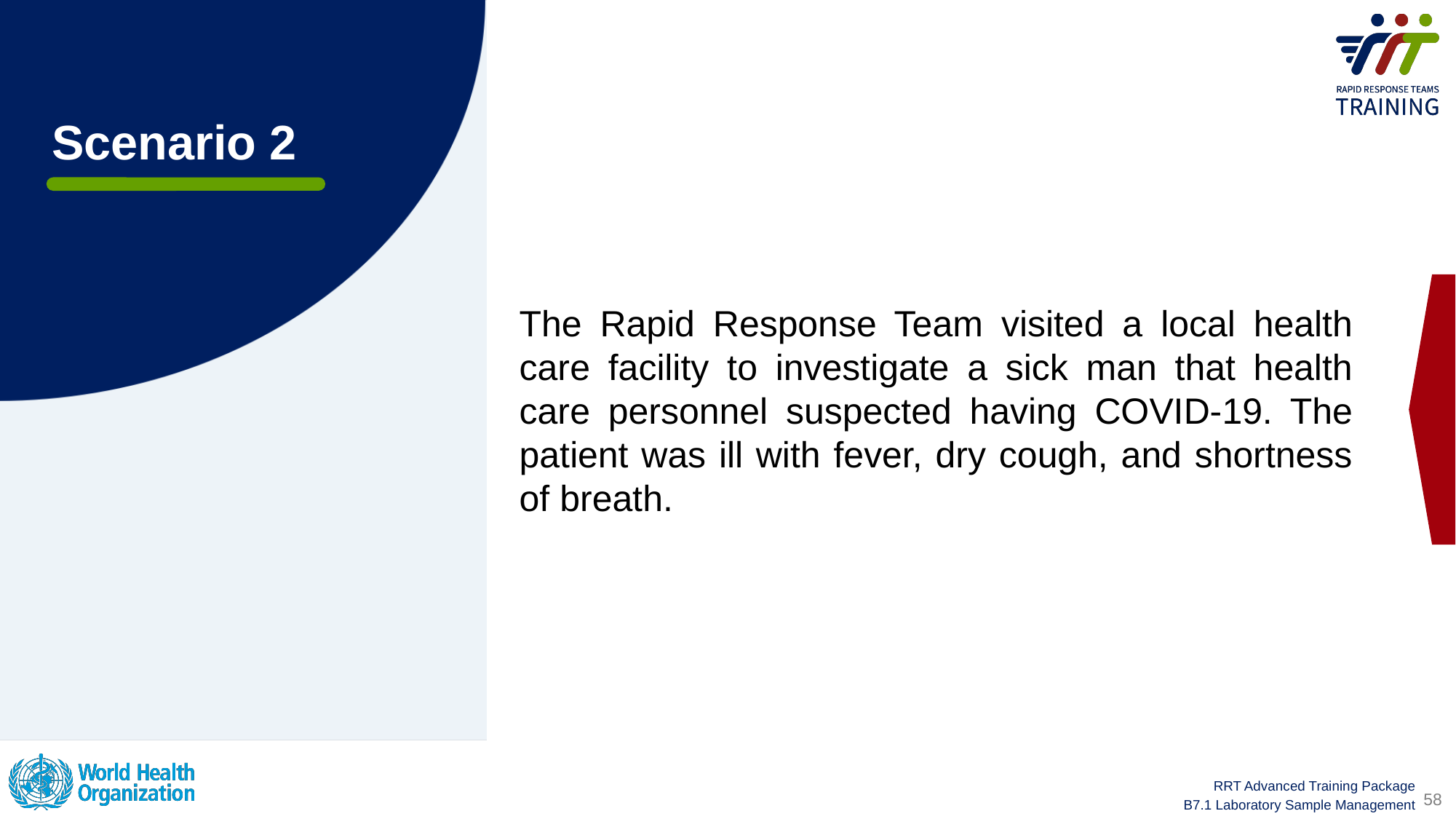

Scenario 2
The Rapid Response Team visited a local health care facility to investigate a sick man that health care personnel suspected having COVID-19. The patient was ill with fever, dry cough, and shortness of breath.